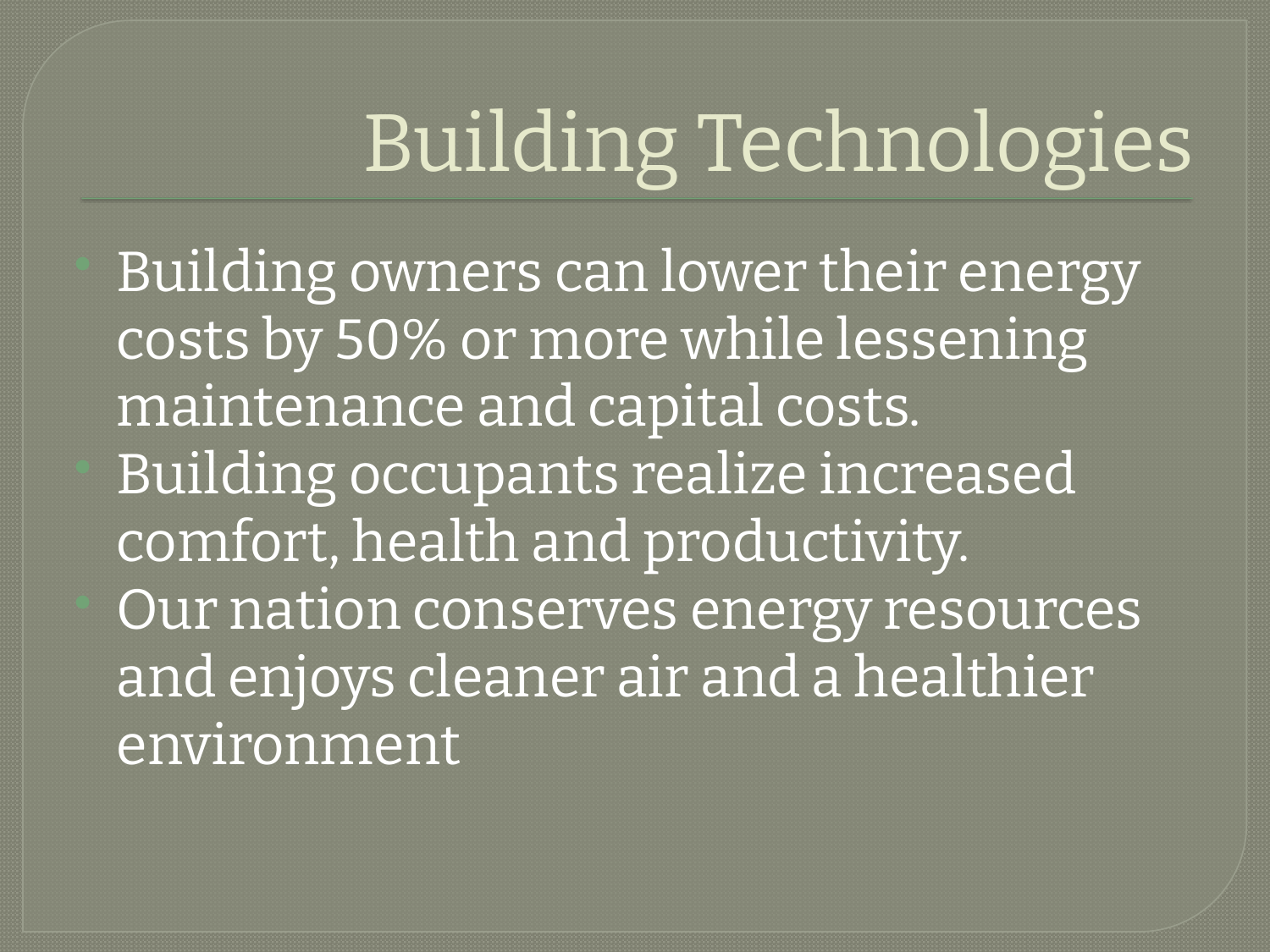

# Building Technologies
Building owners can lower their energy costs by 50% or more while lessening maintenance and capital costs.
Building occupants realize increased comfort, health and productivity.
Our nation conserves energy resources and enjoys cleaner air and a healthier environment